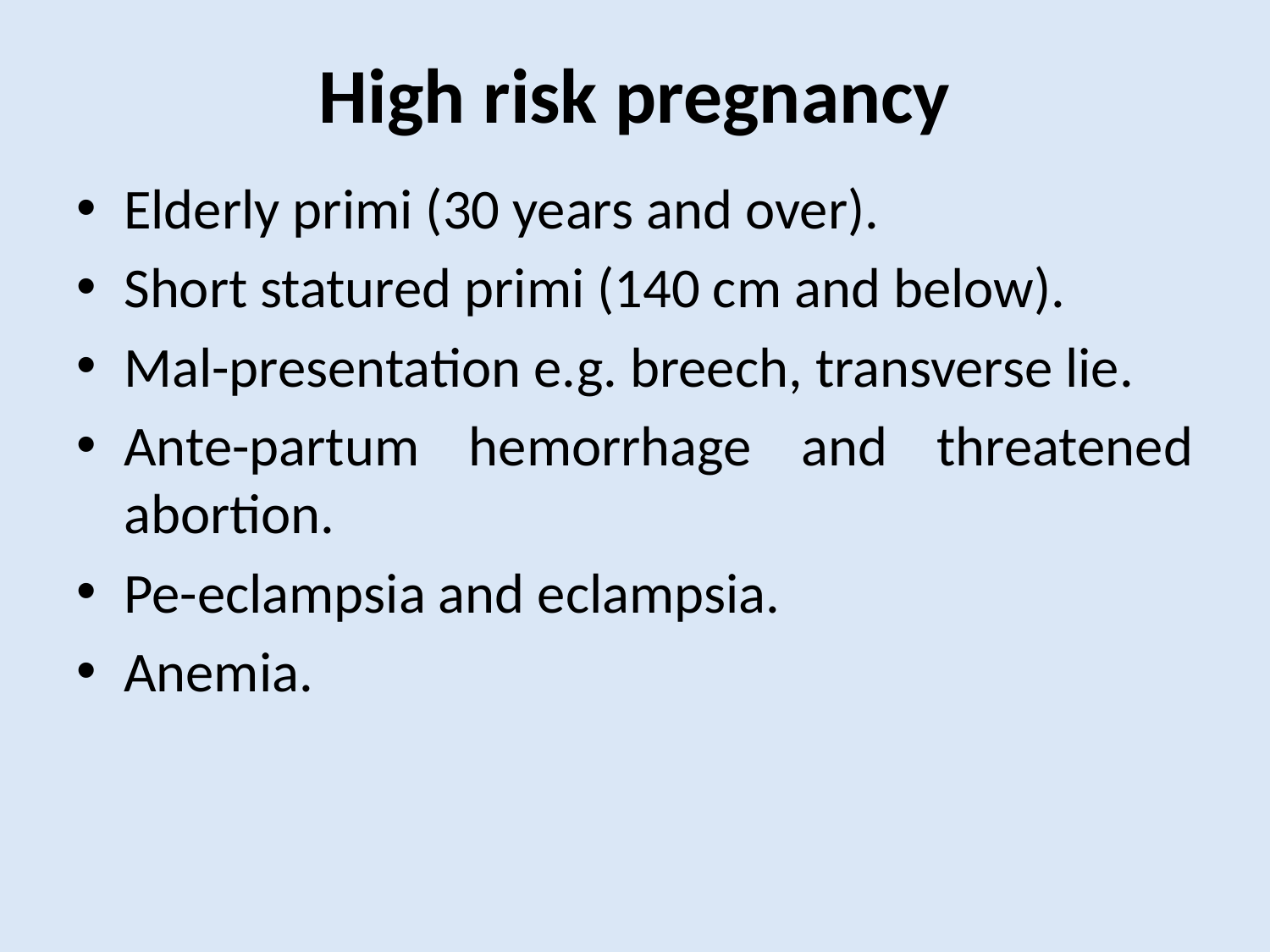

# High risk pregnancy
Elderly primi (30 years and over).
Short statured primi (140 cm and below).
Mal-presentation e.g. breech, transverse lie.
Ante-partum hemorrhage and threatened abortion.
Pe-eclampsia and eclampsia.
Anemia.